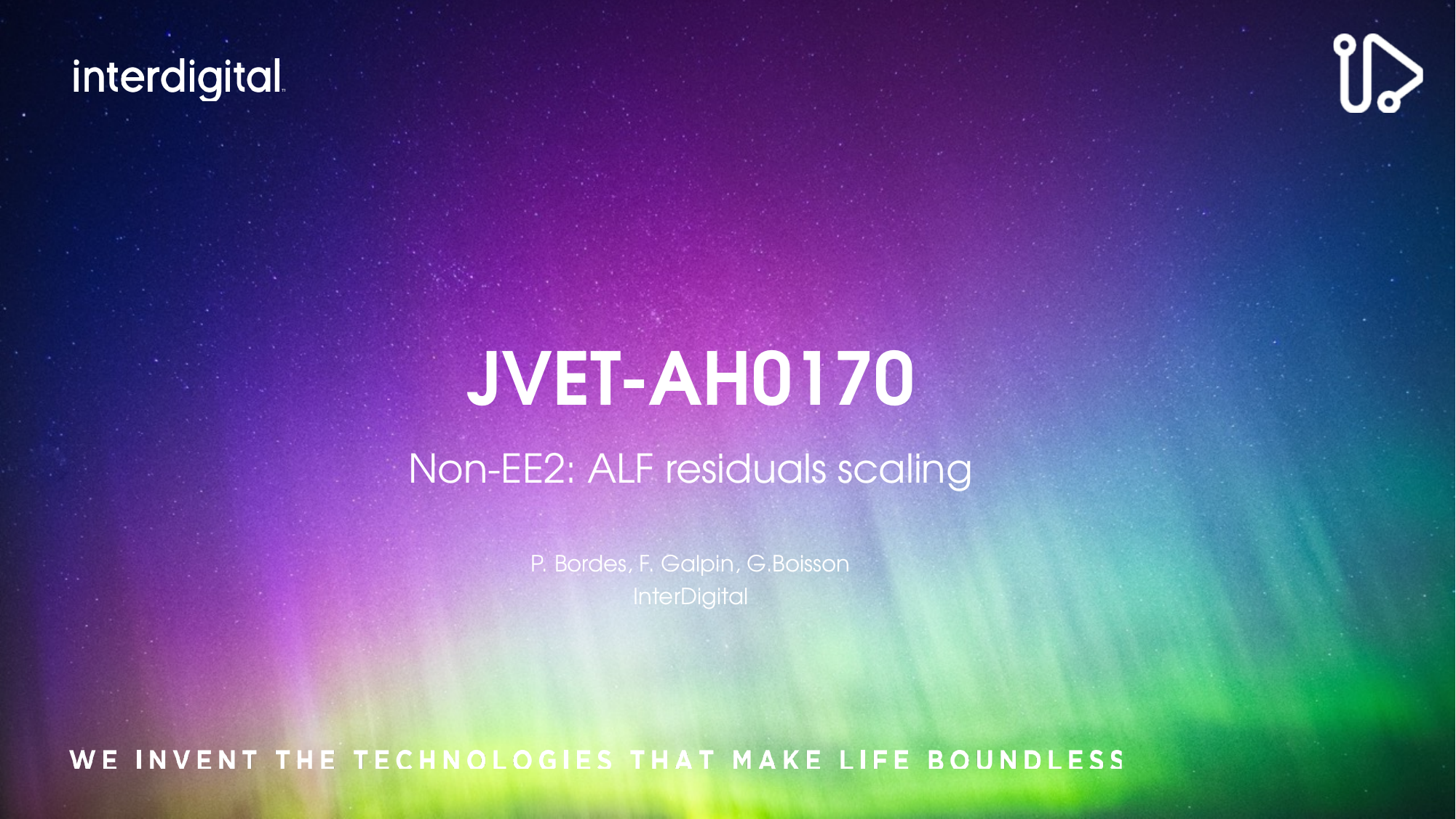

# JVET-AH0170
Non-EE2: ALF residuals scaling

P. Bordes, F. Galpin, G.Boisson
InterDigital